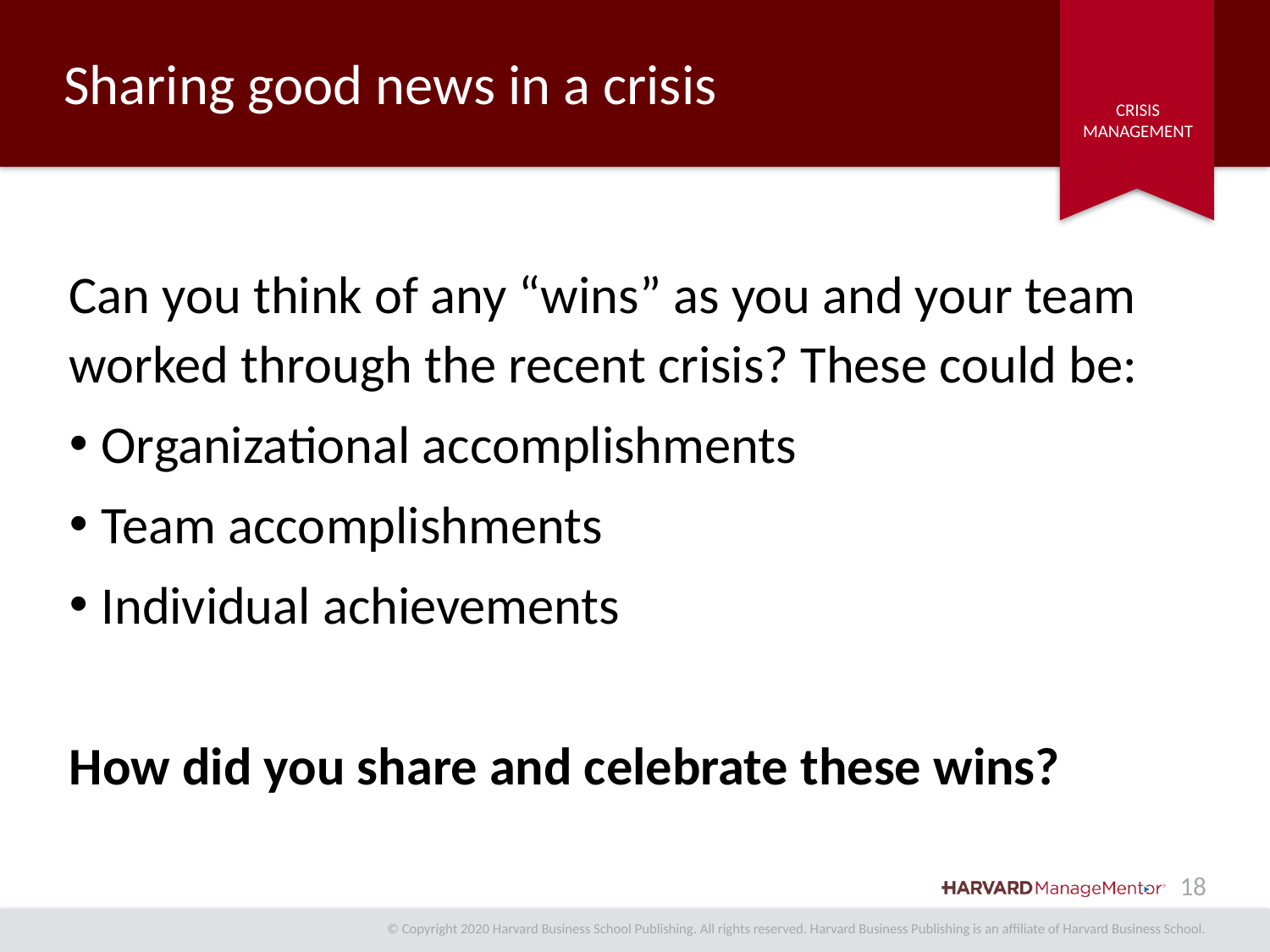

# Sharing good news in a crisis
Can you think of any “wins” as you and your team worked through the recent crisis? These could be:
Organizational accomplishments
Team accomplishments
Individual achievements

How did you share and celebrate these wins?